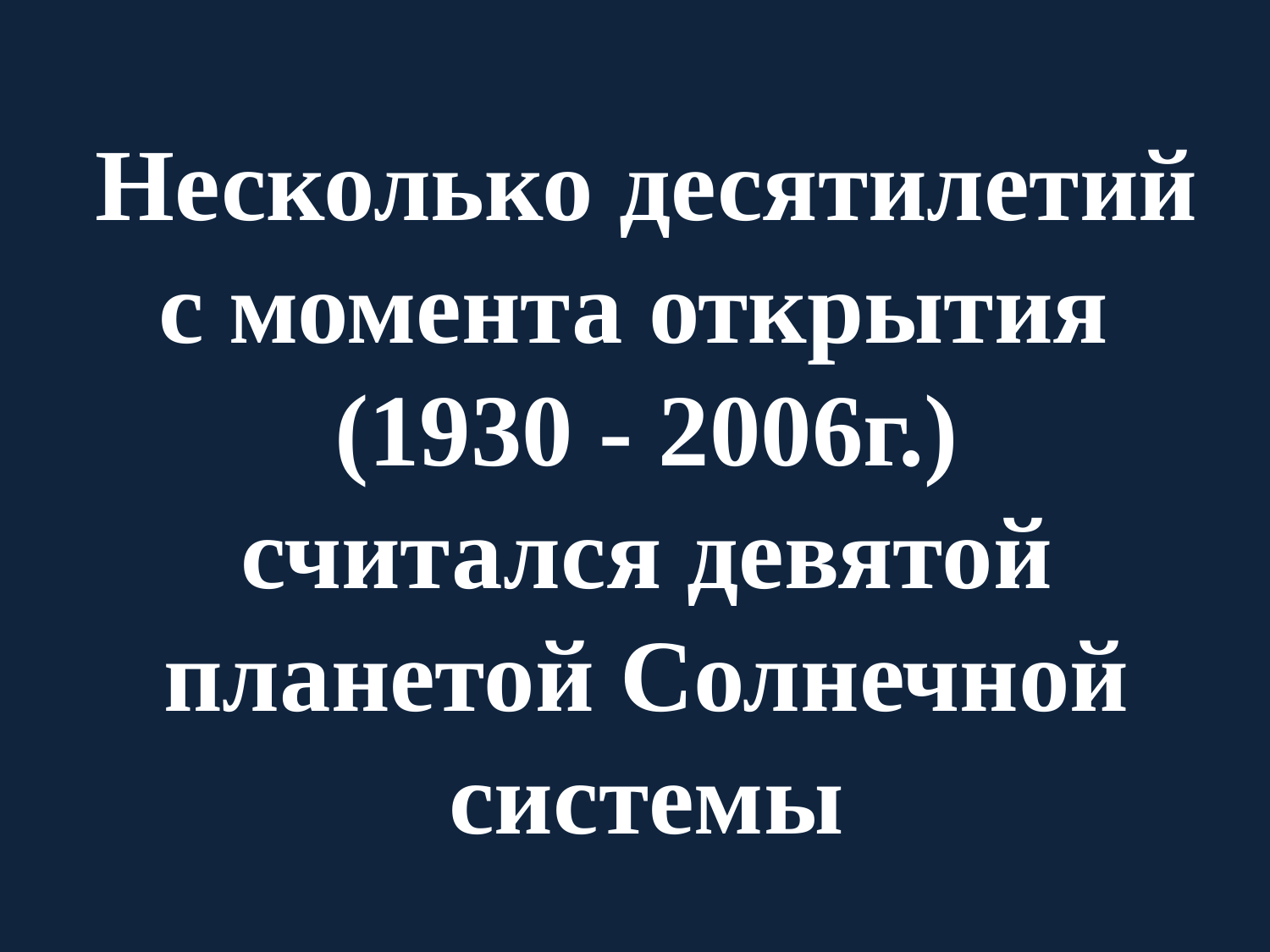

# Несколько десятилетий с момента открытия (1930 - 2006г.) считался девятой планетой Солнечной системы